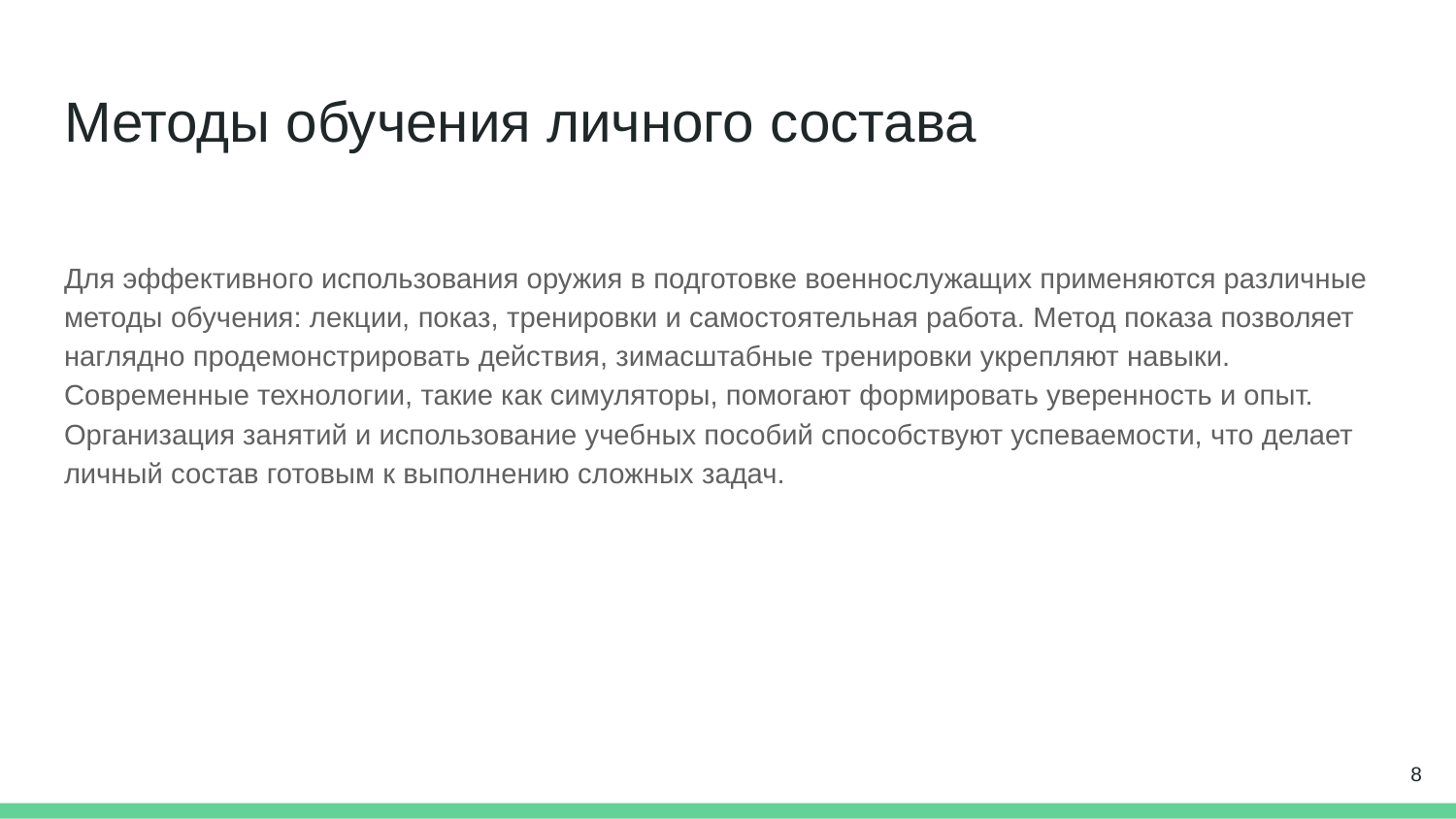

# Методы обучения личного состава
Для эффективного использования оружия в подготовке военнослужащих применяются различные методы обучения: лекции, показ, тренировки и самостоятельная работа. Метод показа позволяет наглядно продемонстрировать действия, зимасштабные тренировки укрепляют навыки. Современные технологии, такие как симуляторы, помогают формировать уверенность и опыт. Организация занятий и использование учебных пособий способствуют успеваемости, что делает личный состав готовым к выполнению сложных задач.
8